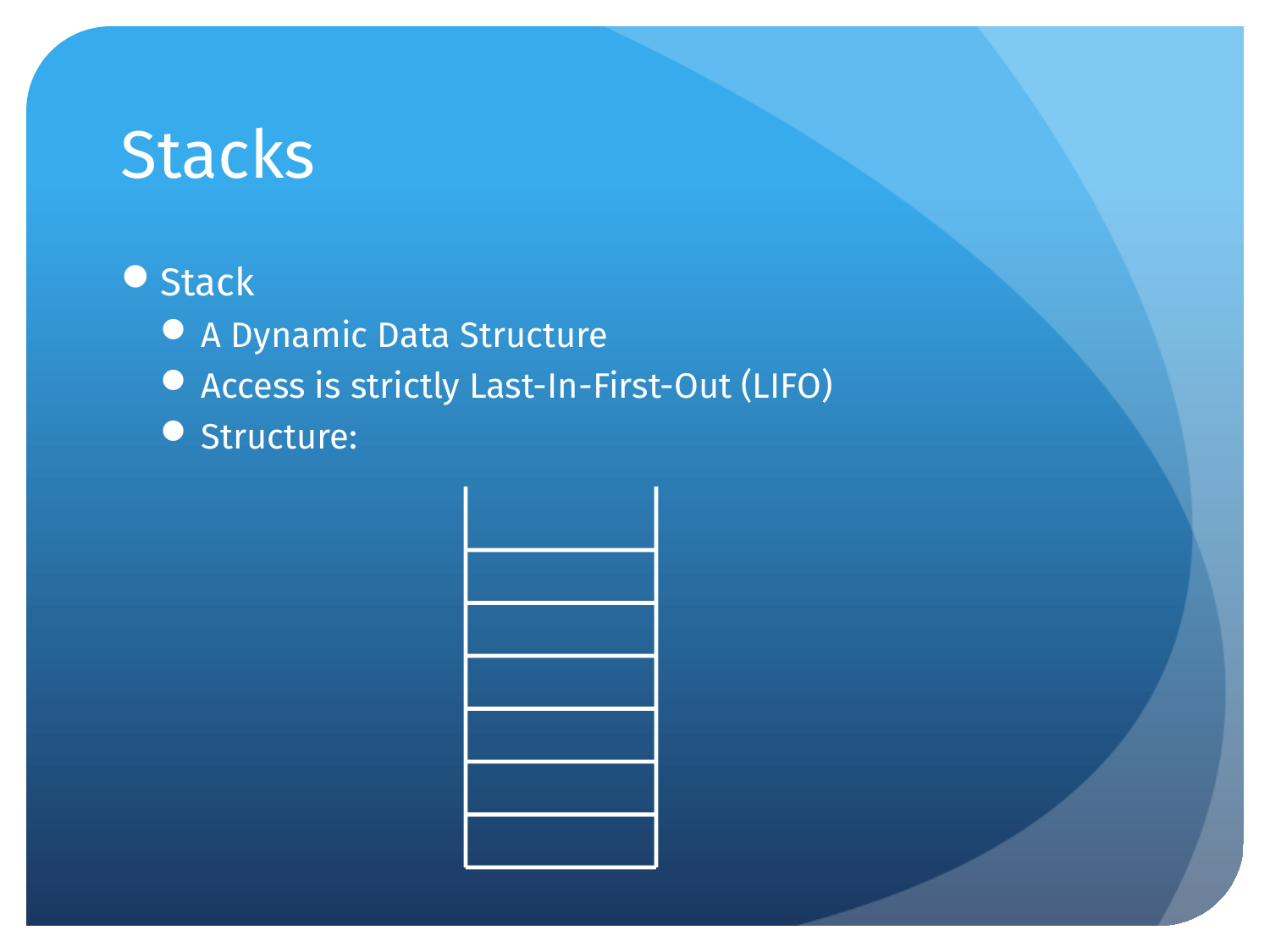

# Stacks
Stack
A Dynamic Data Structure
Access is strictly Last-In-First-Out (LIFO)
Structure: